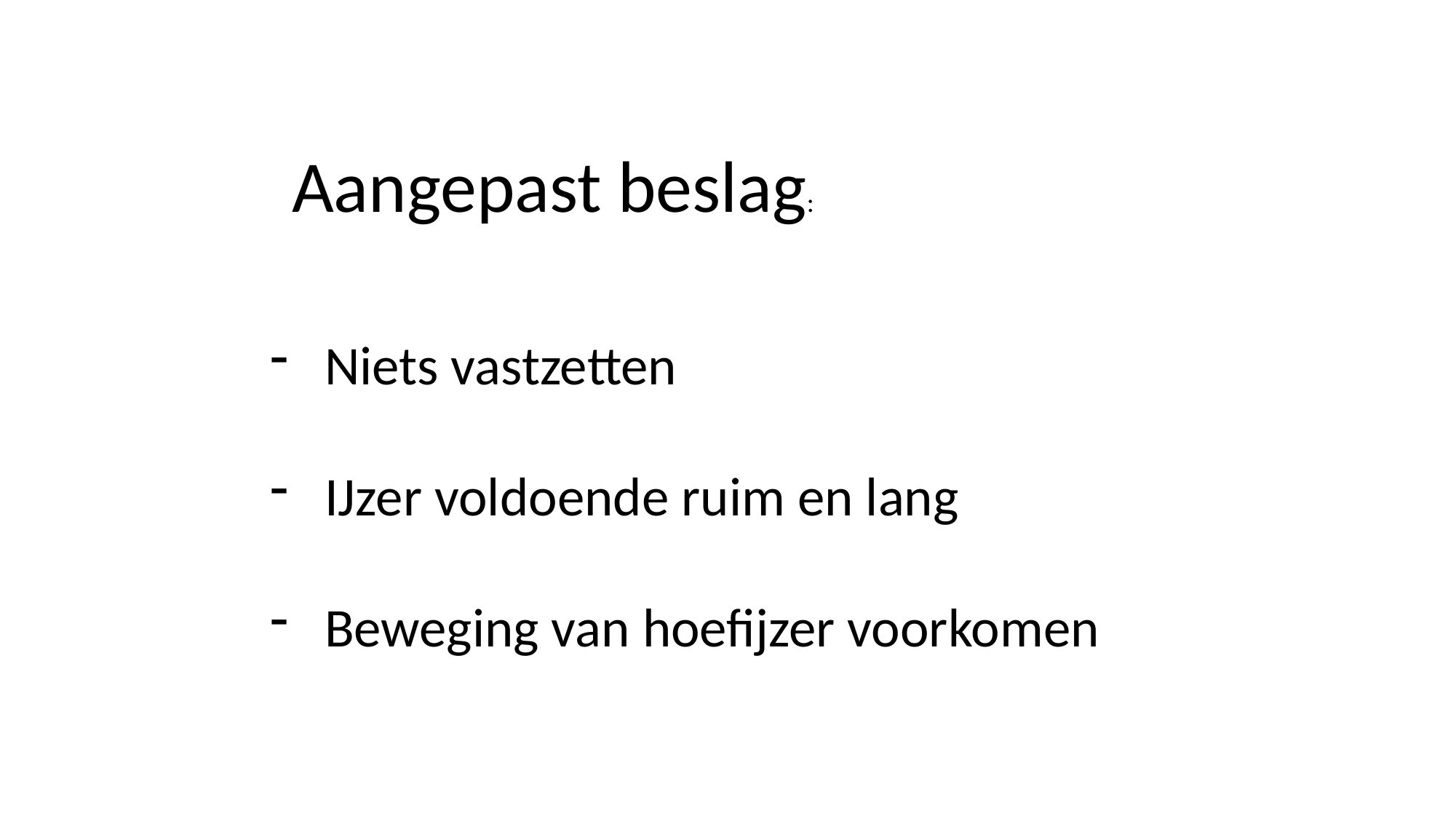

Aangepast beslag:

Niets vastzetten

IJzer voldoende ruim en lang

Beweging van hoefijzer voorkomen